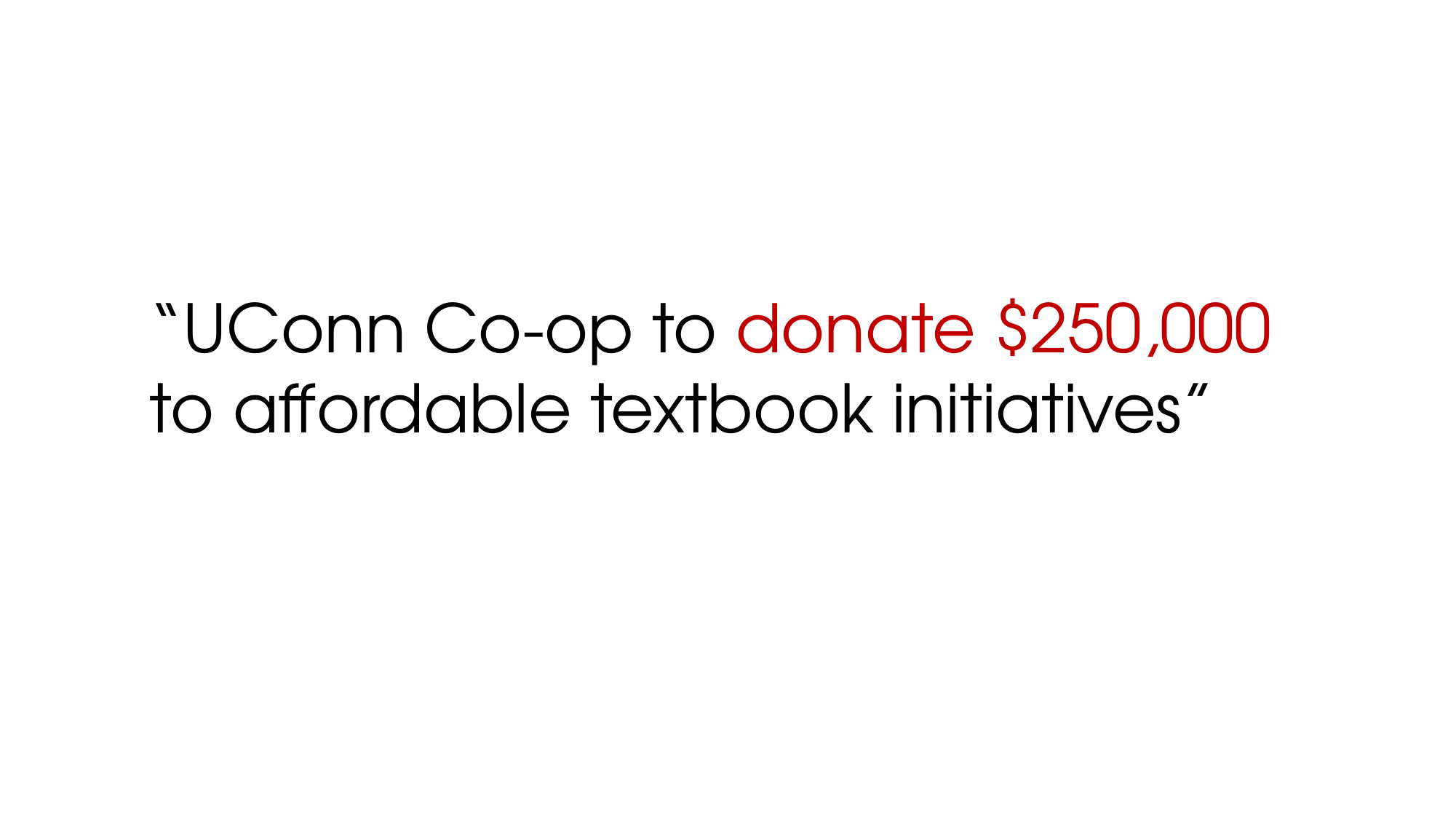

“UConn Co-op to donate $250,000 to affordable textbook initiatives”